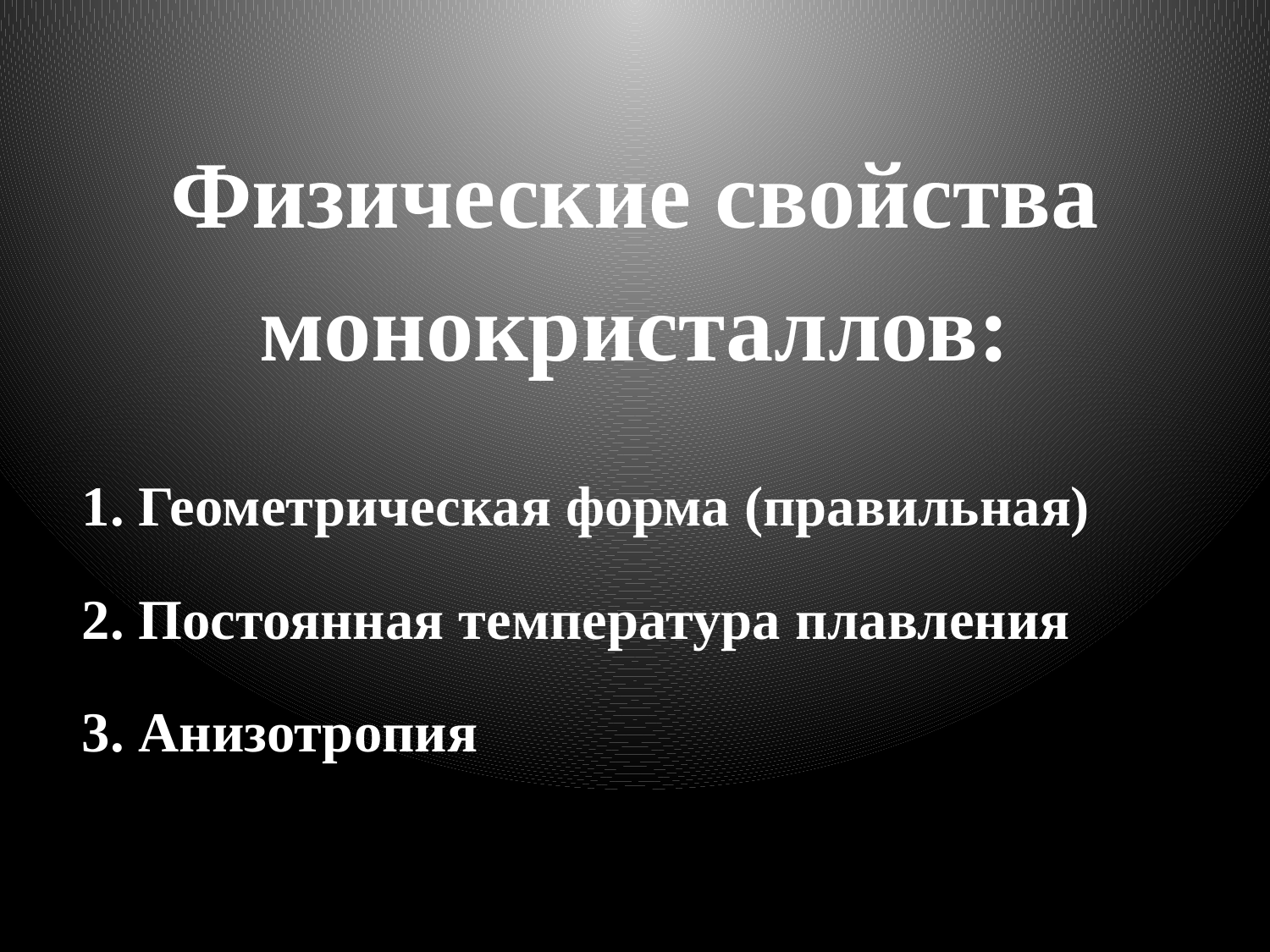

Физические свойства
монокристаллов:

1. Геометрическая форма (правильная)
2. Постоянная температура плавления
3. Анизотропия